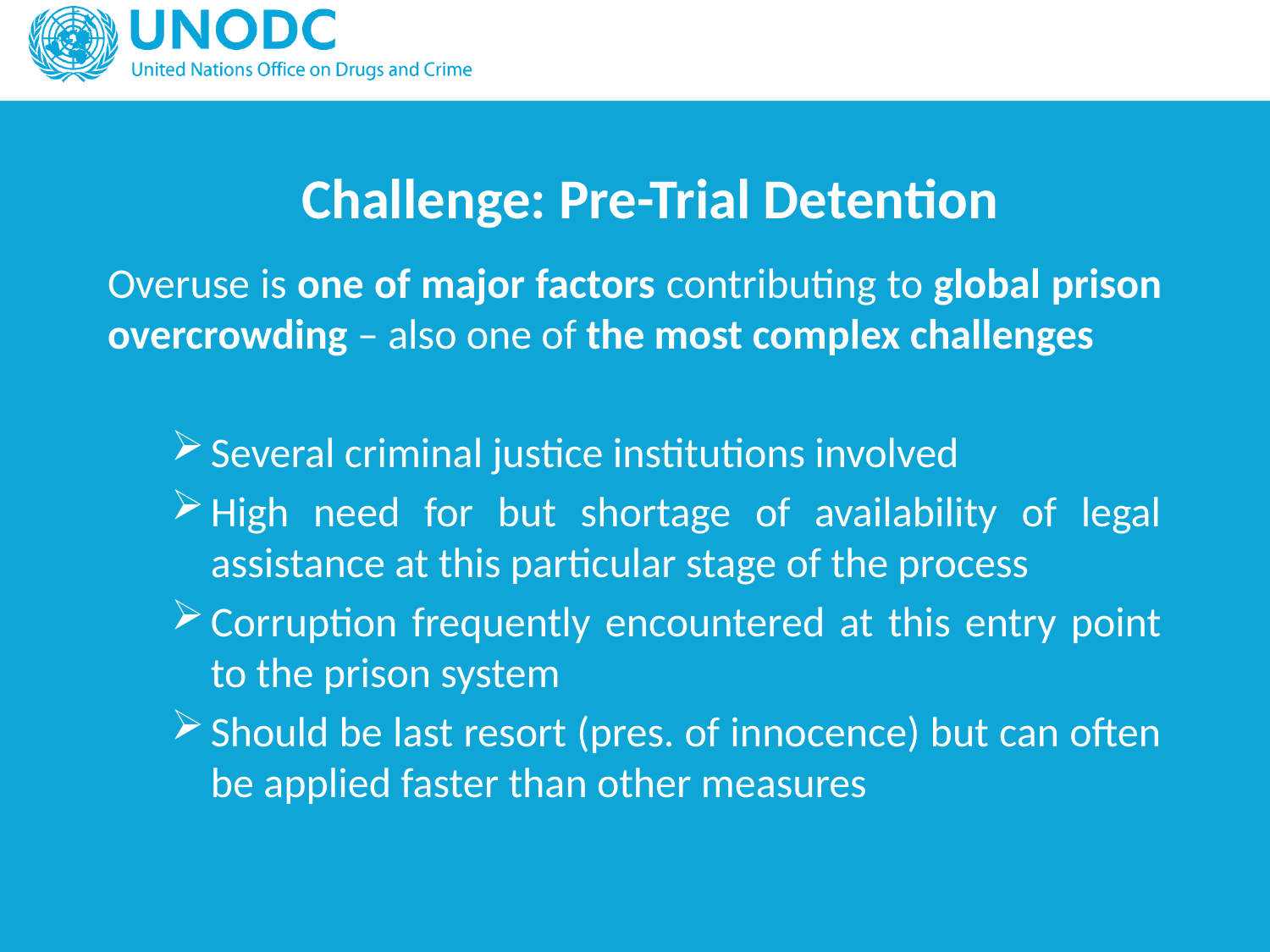

# Challenge: Pre-Trial Detention
Overuse is one of major factors contributing to global prison overcrowding – also one of the most complex challenges

Several criminal justice institutions involved
High need for but shortage of availability of legal assistance at this particular stage of the process
Corruption frequently encountered at this entry point to the prison system
Should be last resort (pres. of innocence) but can often be applied faster than other measures